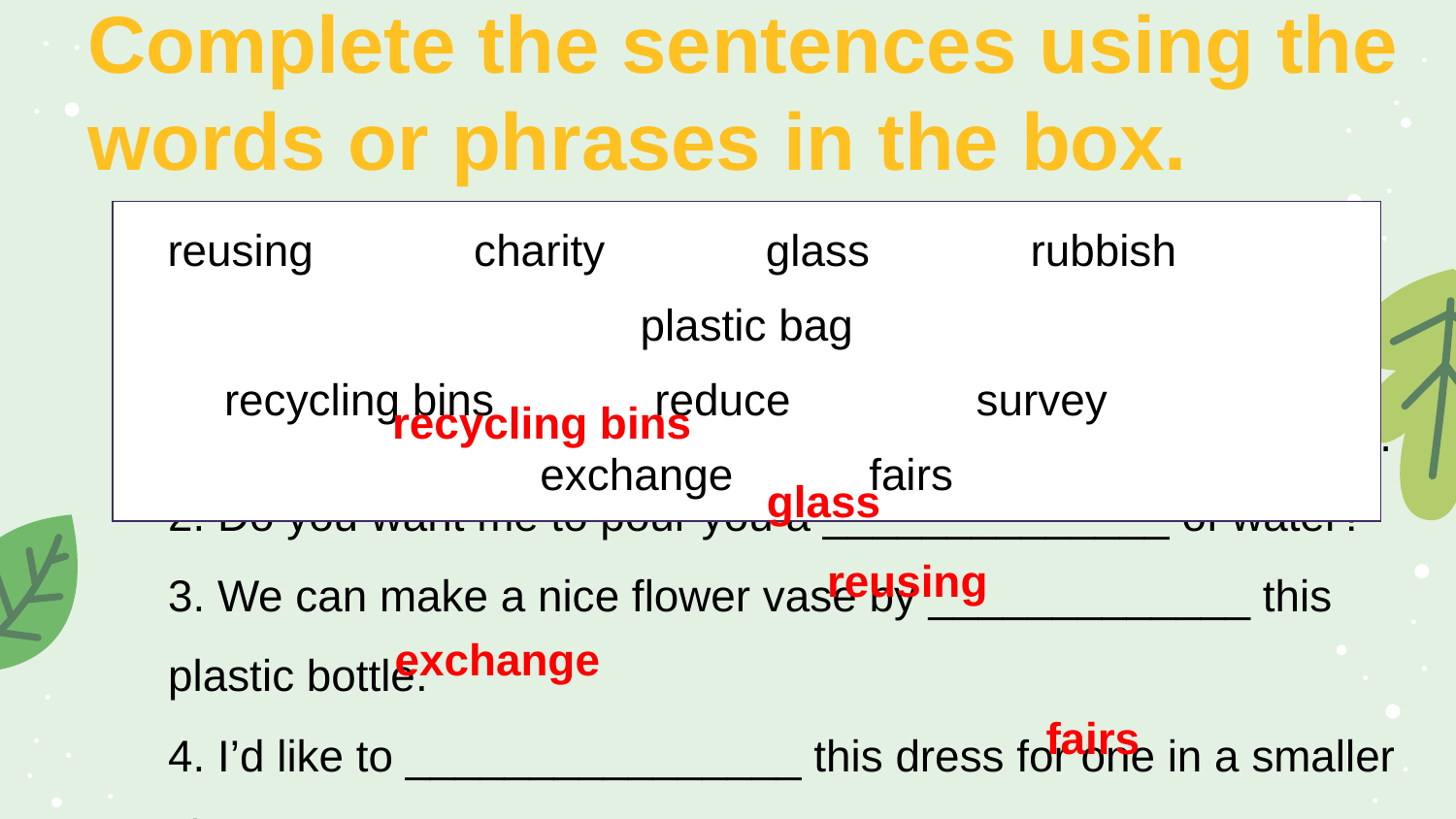

# Complete the sentences using the words or phrases in the box.
| reusing charity glass rubbish plastic bag recycling bins reduce survey exchange fairs |
| --- |
1. They have ___________________ for old bottles and cans.
2. Do you want me to pour you a ______________ of water?
3. We can make a nice flower vase by _____________ this plastic bottle.
4. I’d like to ________________ this dress for one in a smaller size.
5. They will exhibit their new designs at the trade ______________ this spring.
recycling bins
glass
reusing
exchange
fairs